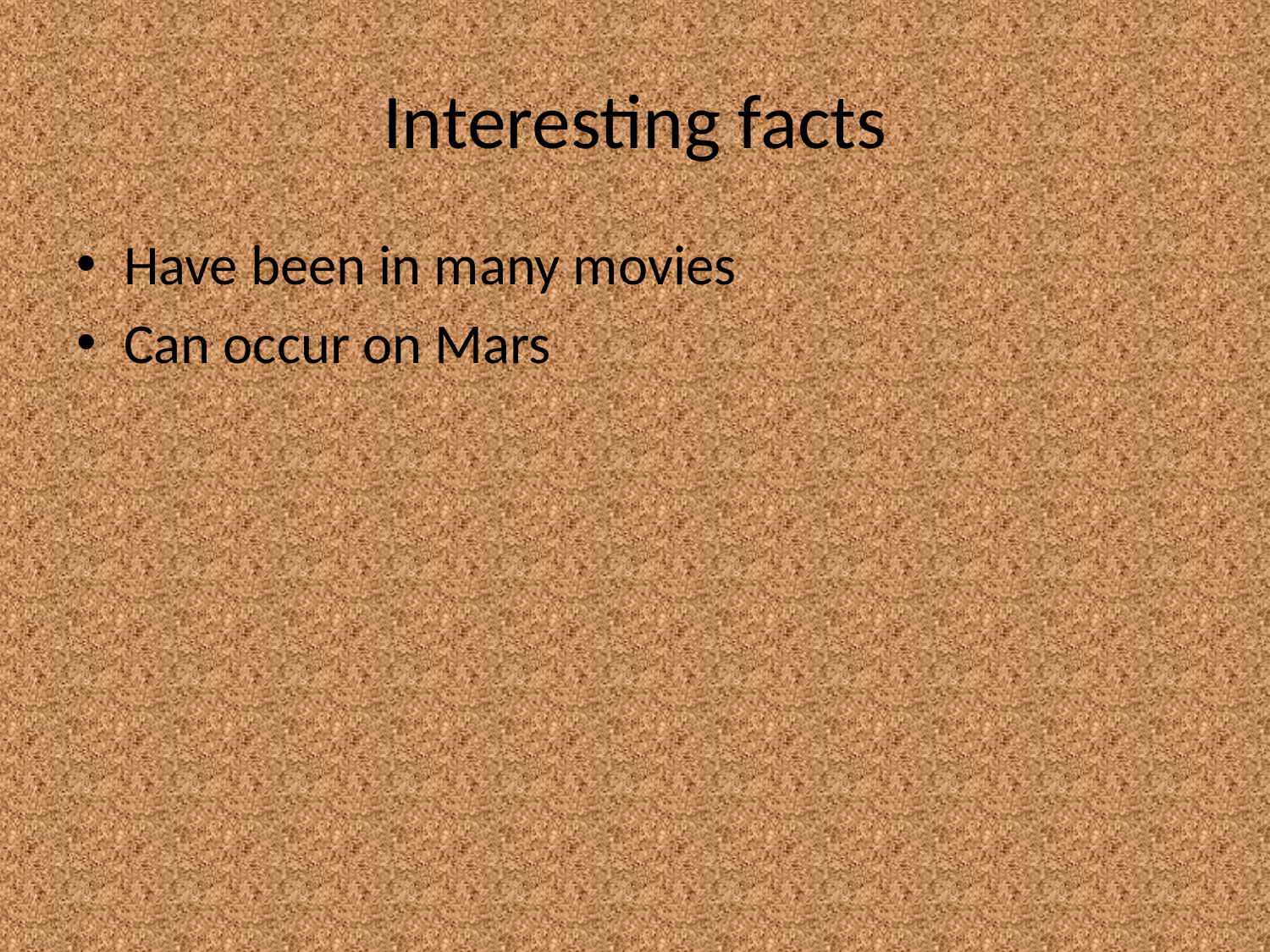

# Interesting facts
Have been in many movies
Can occur on Mars